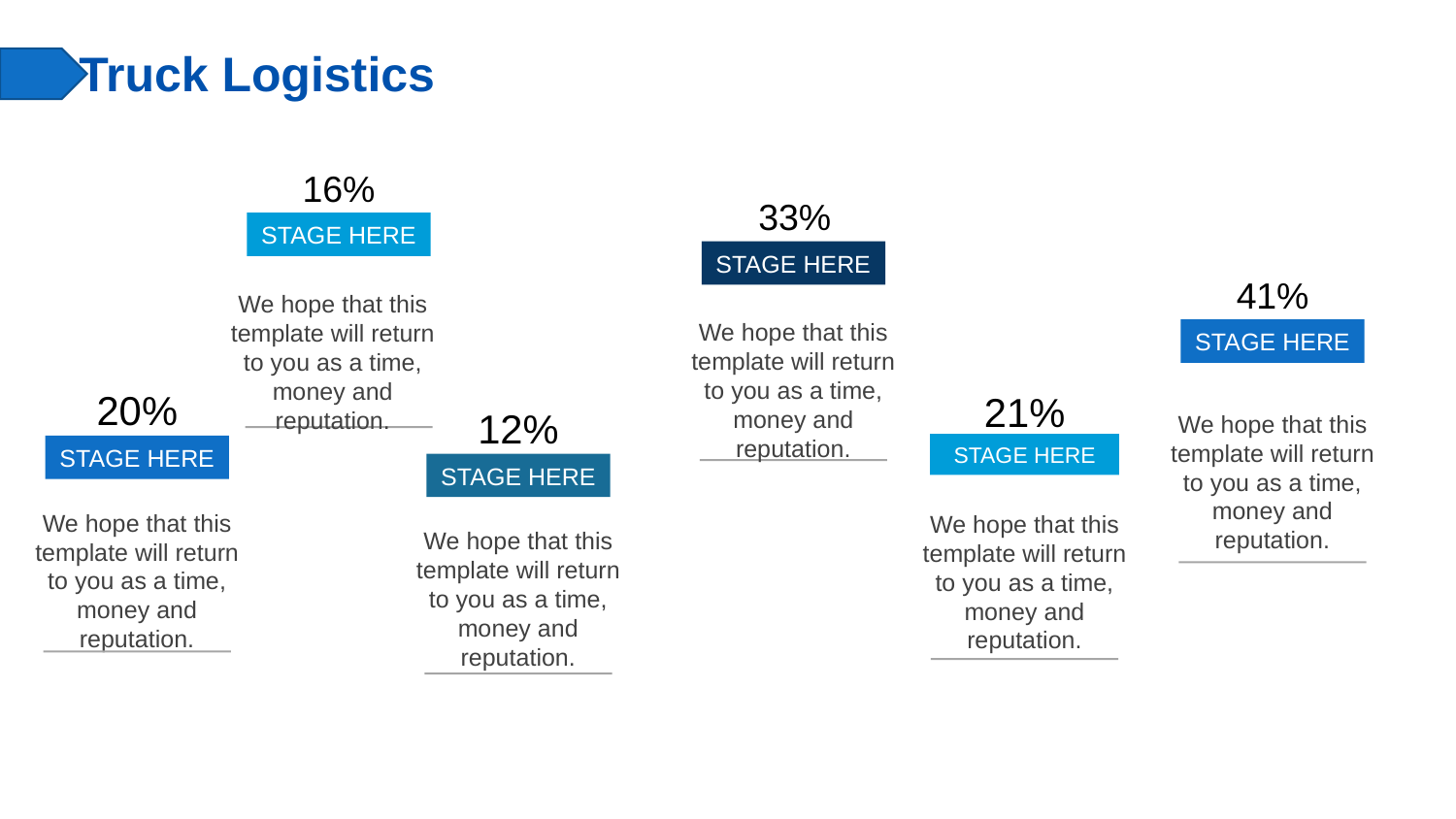

16%
STAGE HERE
We hope that this template will return to you as a time, money and reputation.

33%
STAGE HERE
We hope that this template will return to you as a time, money and reputation.

41%
STAGE HERE
We hope that this template will return to you as a time, money and reputation.

20%
STAGE HERE
We hope that this template will return to you as a time, money and reputation.

21%
STAGE HERE
We hope that this template will return to you as a time, money and reputation.

12%
STAGE HERE

We hope that this template will return to you as a time, money and reputation.